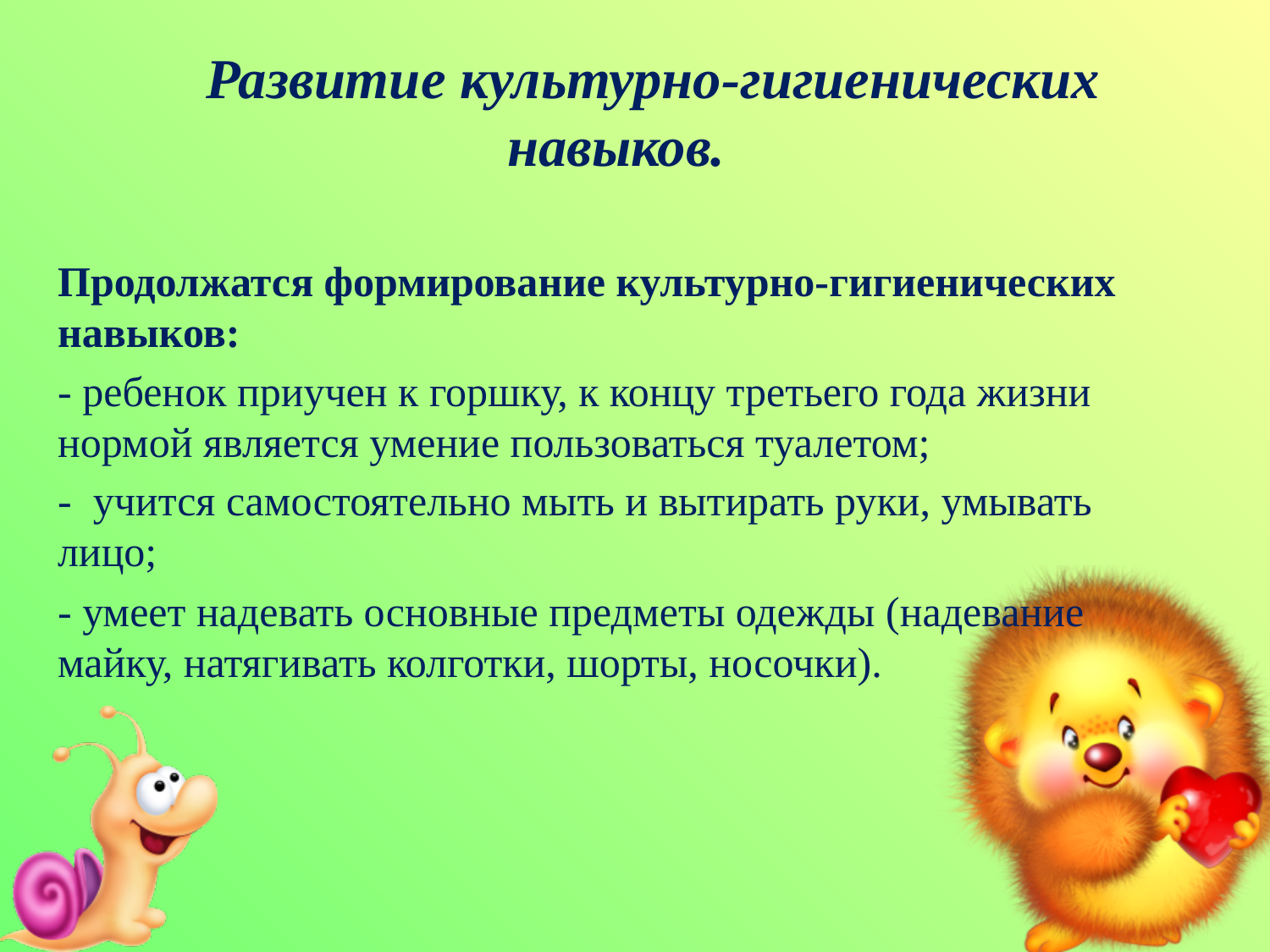

Развитие культурно-гигиенических навыков.
Продолжатся формирование культурно-гигиенических навыков:
- ребенок приучен к горшку, к концу третьего года жизни нормой является умение пользоваться туалетом;
-  учится самостоятельно мыть и вытирать руки, умывать лицо;
- умеет надевать основные предметы одежды (надевание майку, натягивать колготки, шорты, носочки).